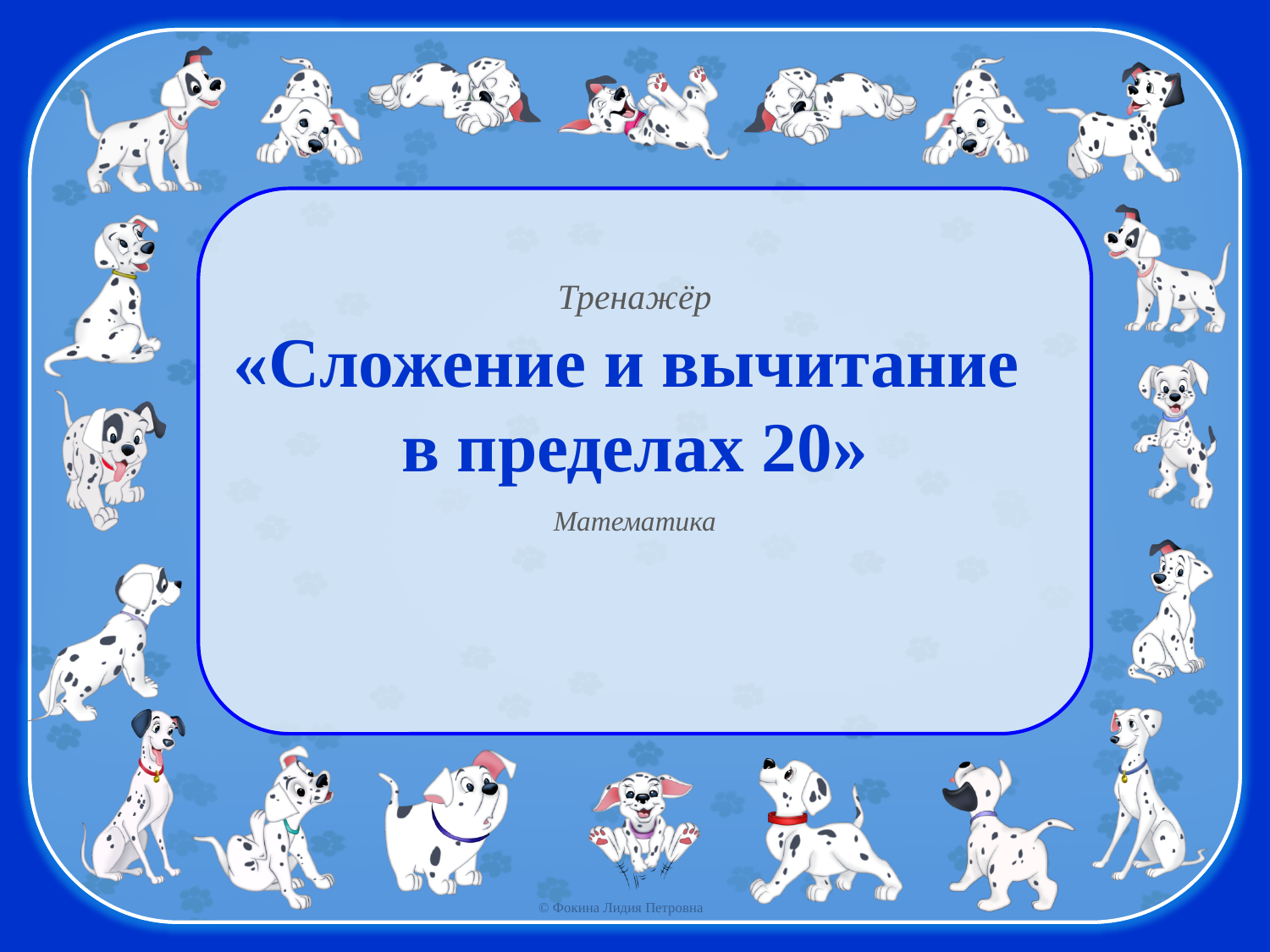

Тренажёр
«Сложение и вычитание
в пределах 20»

Математика